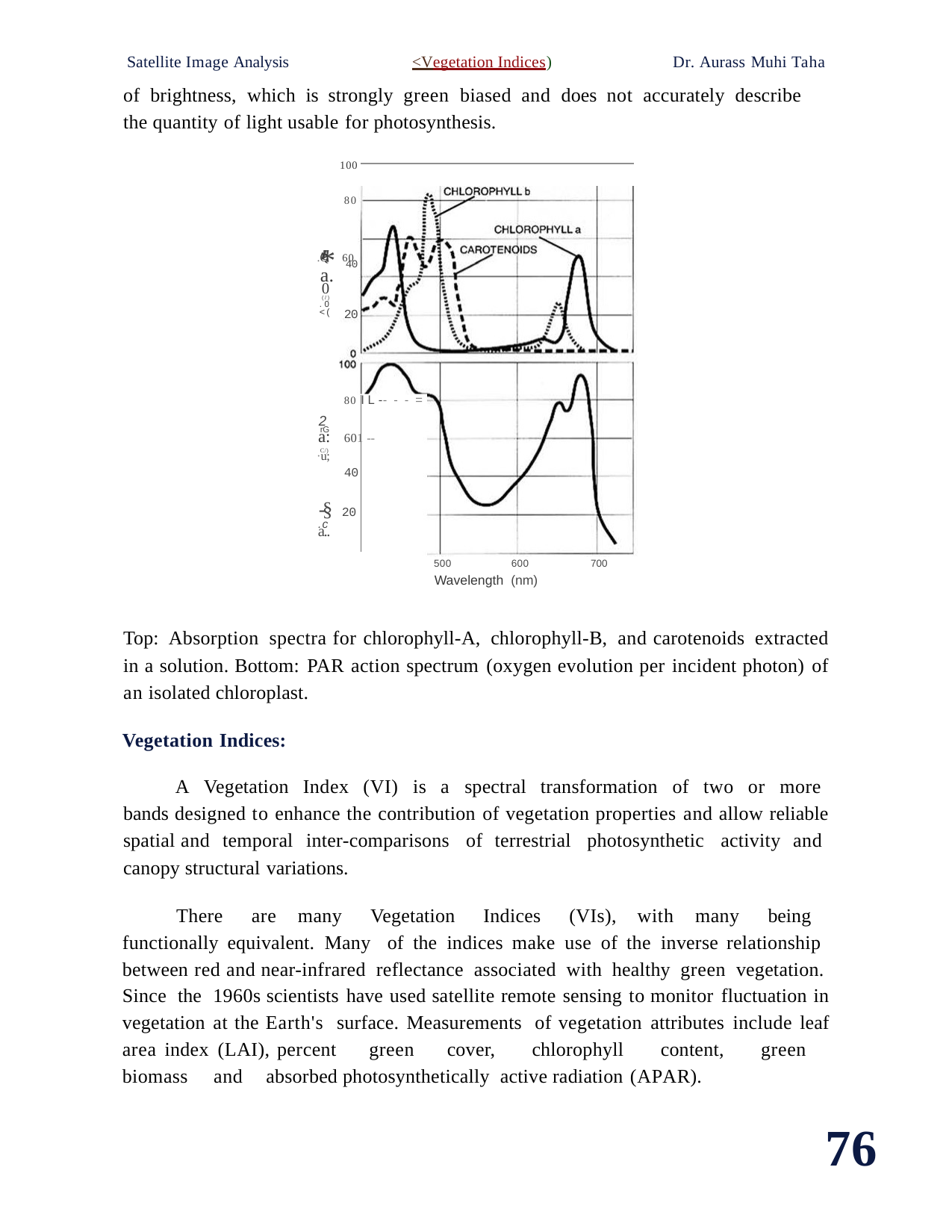

Satellite Image Analysis	<Vegetation Indices)	Dr. Aurass Muhi Taha

of  brightness,  which  is  strongly  green  biased  and  does  not  accurately  describe  the quantity of light usable for photosynthesis.
100

80

'* 60
c
.Q     40
a.
0
(/)
.0
<(
20
80 IL----=

601--­

40

2
rG
a:
C/)
·u;
-§   20
.c
a..
500	600
Wavelength  (nm)
700
Top:  Absorption  spectra for chlorophyll-A,  chlorophyll-B,  and carotenoids  extracted in a solution. Bottom: PAR action spectrum (oxygen evolution per incident photon) of an isolated chloroplast.

Vegetation Indices:

A  Vegetation  Index  (VI)  is  a  spectral  transformation  of  two  or  more  bands designed to enhance the contribution of vegetation properties and allow reliable spatial and  temporal  inter-comparisons   of  terrestrial   photosynthetic   activity  and  canopy structural variations.

There   are  many   Vegetation   Indices   (VIs),  with  many   being   functionally equivalent. Many  of the indices make use of the inverse relationship  between red and near-infrared  reflectance  associated  with  healthy  green  vegetation.  Since  the  1960s scientists have used satellite remote sensing to monitor fluctuation in vegetation at the Earth's  surface. Measurements  of vegetation attributes include leaf area index (LAI), percent    green    cover,     chlorophyll     content,     green    biomass     and    absorbed photosynthetically  active radiation (APAR).
76